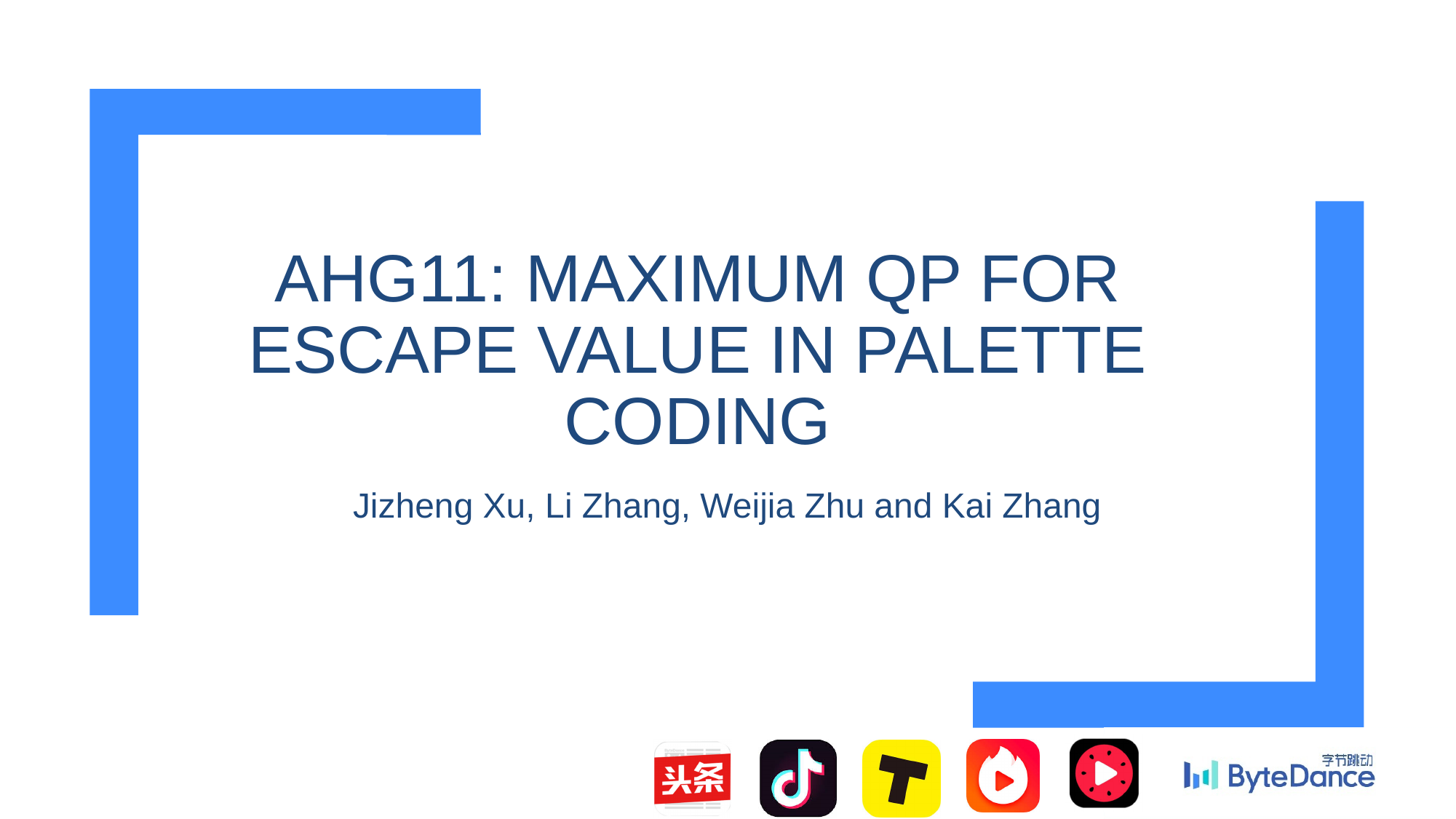

# AHG11: Maximum QP for escape value in palette coding
Jizheng Xu, Li Zhang, Weijia Zhu and Kai Zhang